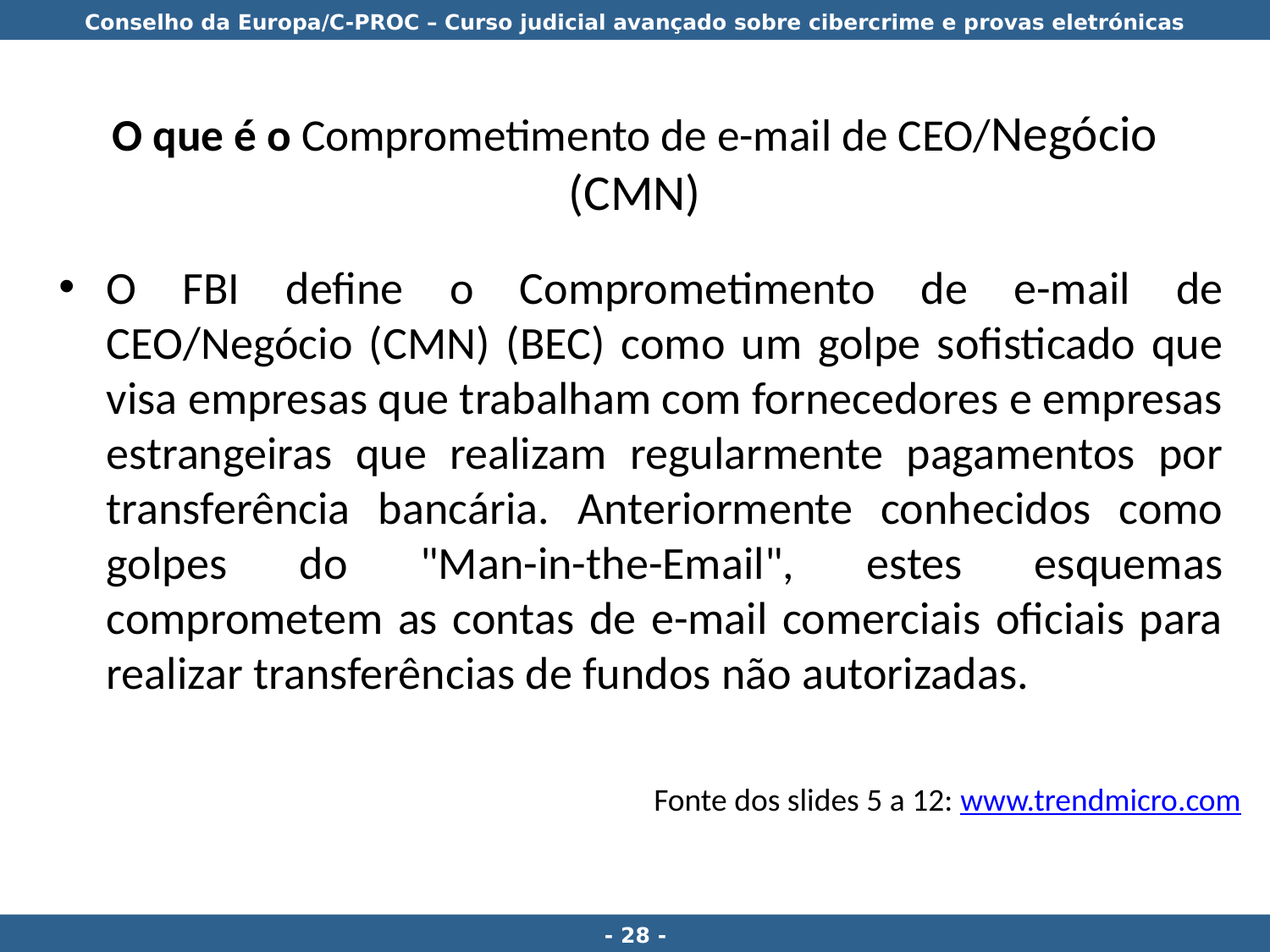

# O que é o Comprometimento de e-mail de CEO/Negócio (CMN)
O FBI define o Comprometimento de e-mail de CEO/Negócio (CMN) (BEC) como um golpe sofisticado que visa empresas que trabalham com fornecedores e empresas estrangeiras que realizam regularmente pagamentos por transferência bancária. Anteriormente conhecidos como golpes do "Man-in-the-Email", estes esquemas comprometem as contas de e-mail comerciais oficiais para realizar transferências de fundos não autorizadas.
Fonte dos slides 5 a 12: www.trendmicro.com